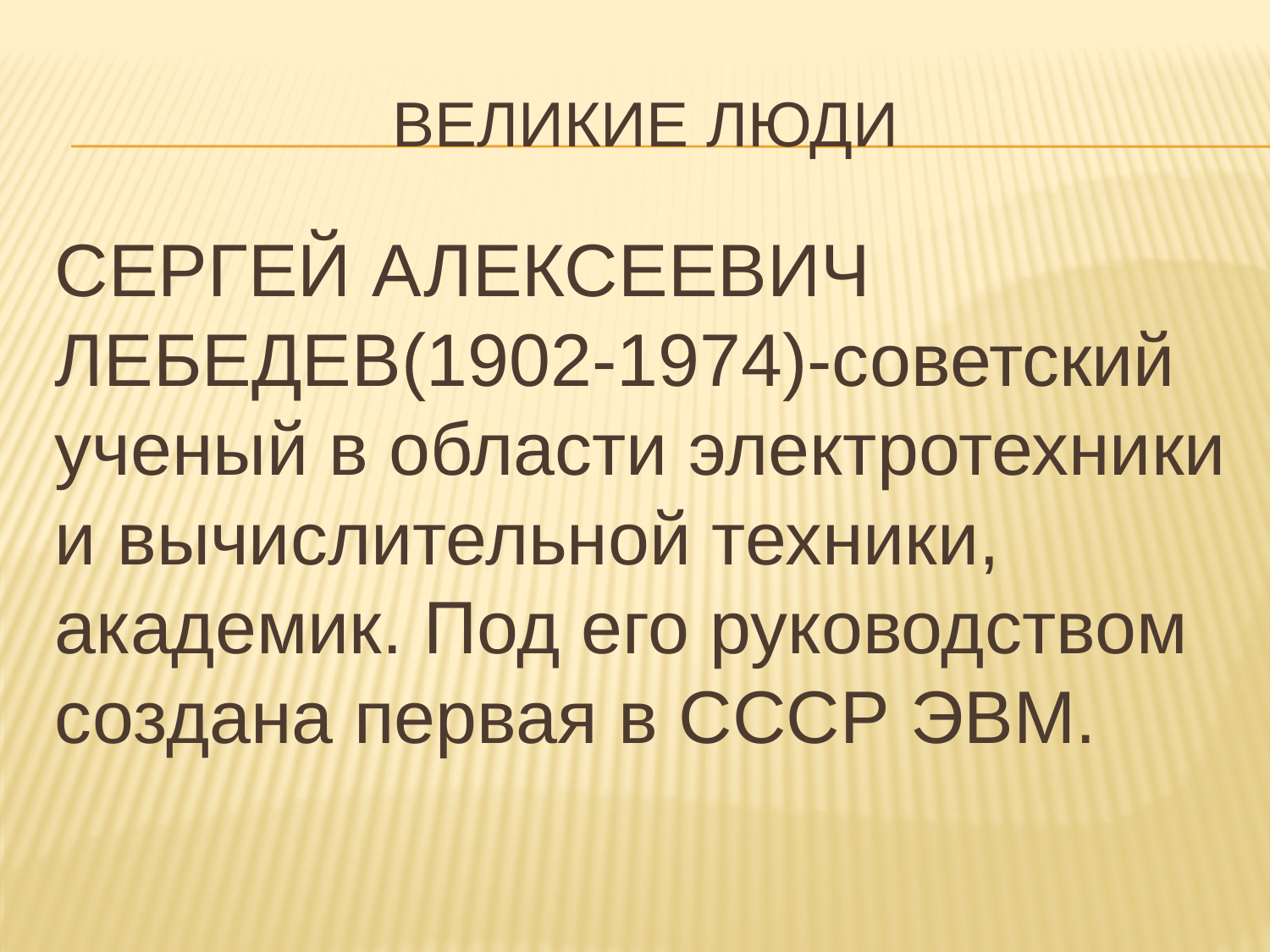

# Великие люди
СЕРГЕЙ АЛЕКСЕЕВИЧ ЛЕБЕДЕВ(1902-1974)-советский ученый в области электротехники и вычислительной техники, академик. Под его руководством создана первая в СССР ЭВМ.